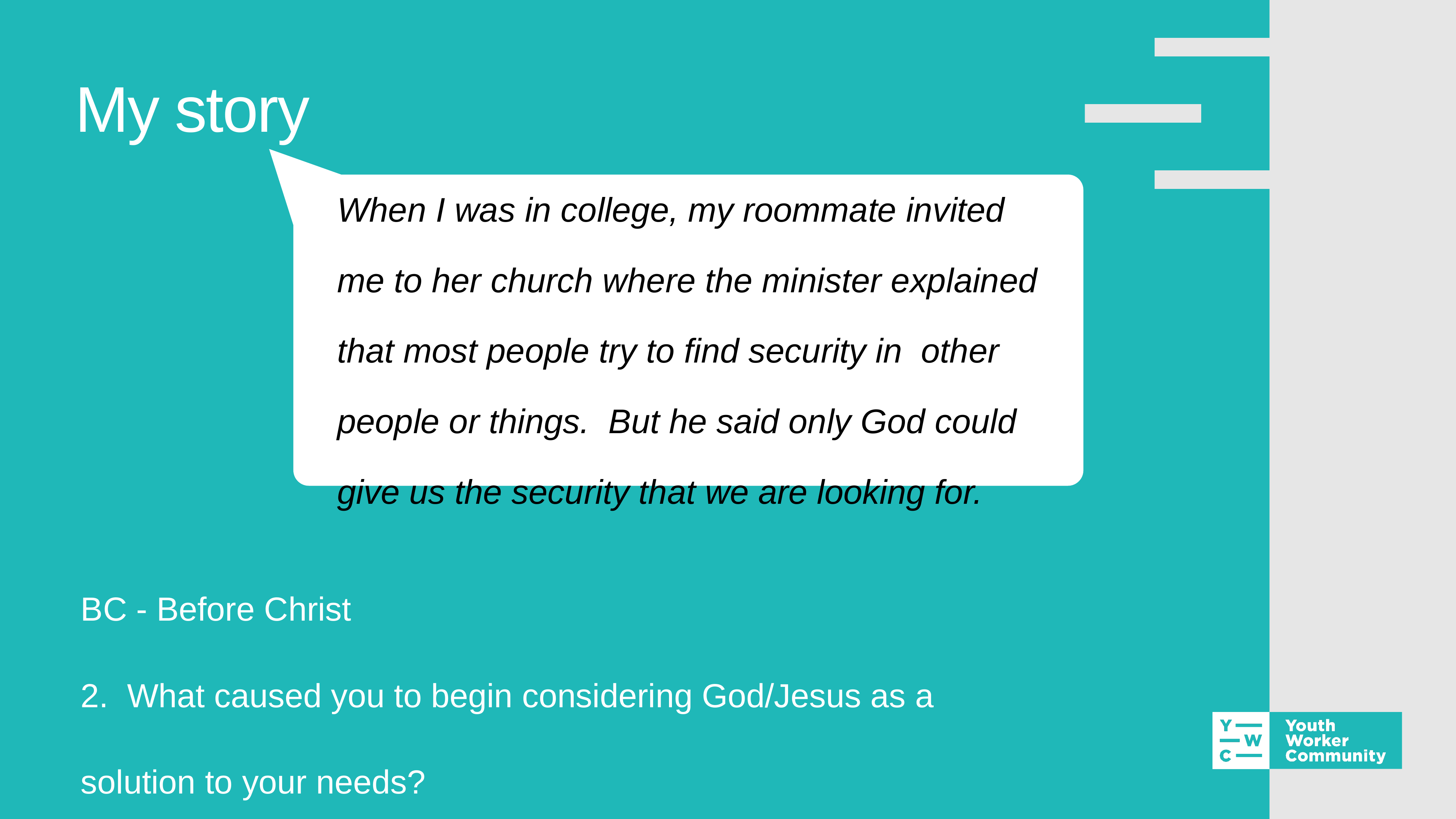

# My story

When I was in college, my roommate invited me to her church where the minister explained that most people try to find security in  other people or things.  But he said only God could give us the security that we are looking for.
BC - Before Christ
2.  What caused you to begin considering God/Jesus as a solution to your needs?